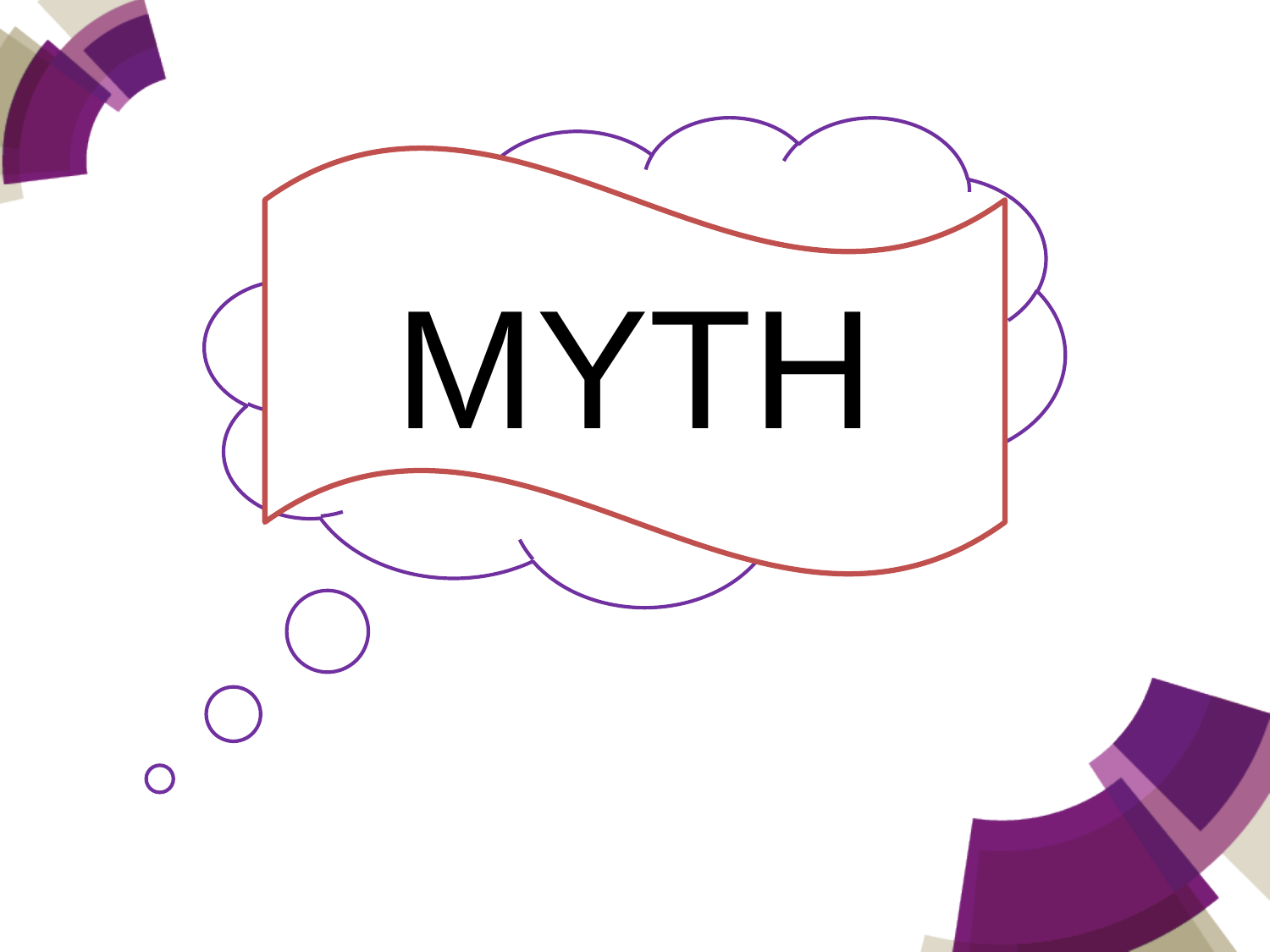

Answers to longer questions must be written in full sentences and paragraphs
MYTH